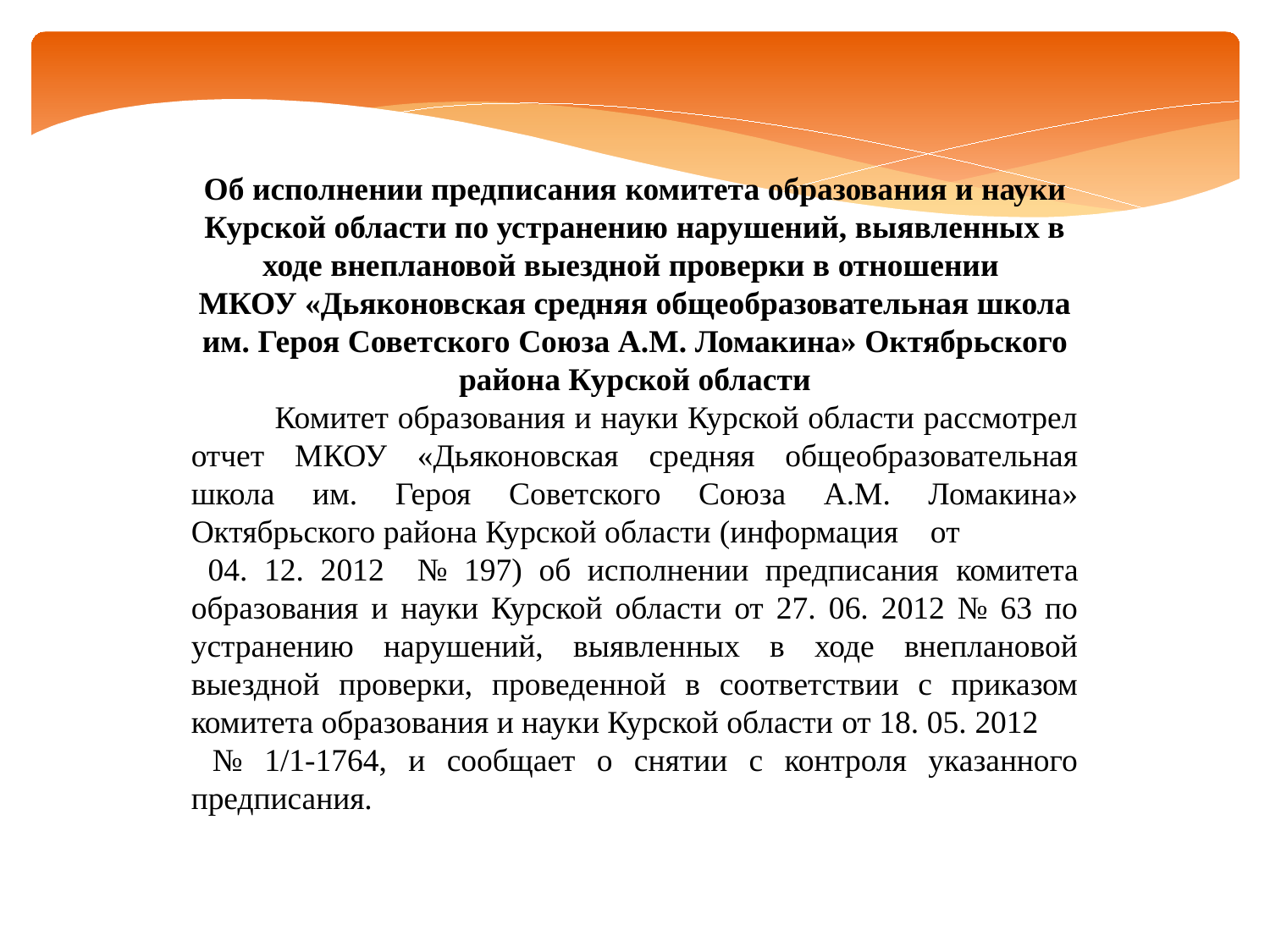

Об исполнении предписания комитета образования и науки Курской области по устранению нарушений, выявленных в ходе внеплановой выездной проверки в отношении
МКОУ «Дьяконовская средняя общеобразовательная школа им. Героя Советского Союза А.М. Ломакина» Октябрьского района Курской области
         Комитет образования и науки Курской области рассмотрел отчет МКОУ «Дьяконовская средняя общеобразовательная школа им. Героя Советского Союза А.М. Ломакина» Октябрьского района Курской области (информация    от
 04. 12. 2012  № 197) об исполнении предписания комитета образования и науки Курской области от 27. 06. 2012 № 63 по устранению нарушений, выявленных в ходе внеплановой выездной проверки, проведенной в соответствии с приказом комитета образования и науки Курской области от 18. 05. 2012
 № 1/1-1764, и сообщает о снятии с контроля указанного предписания.